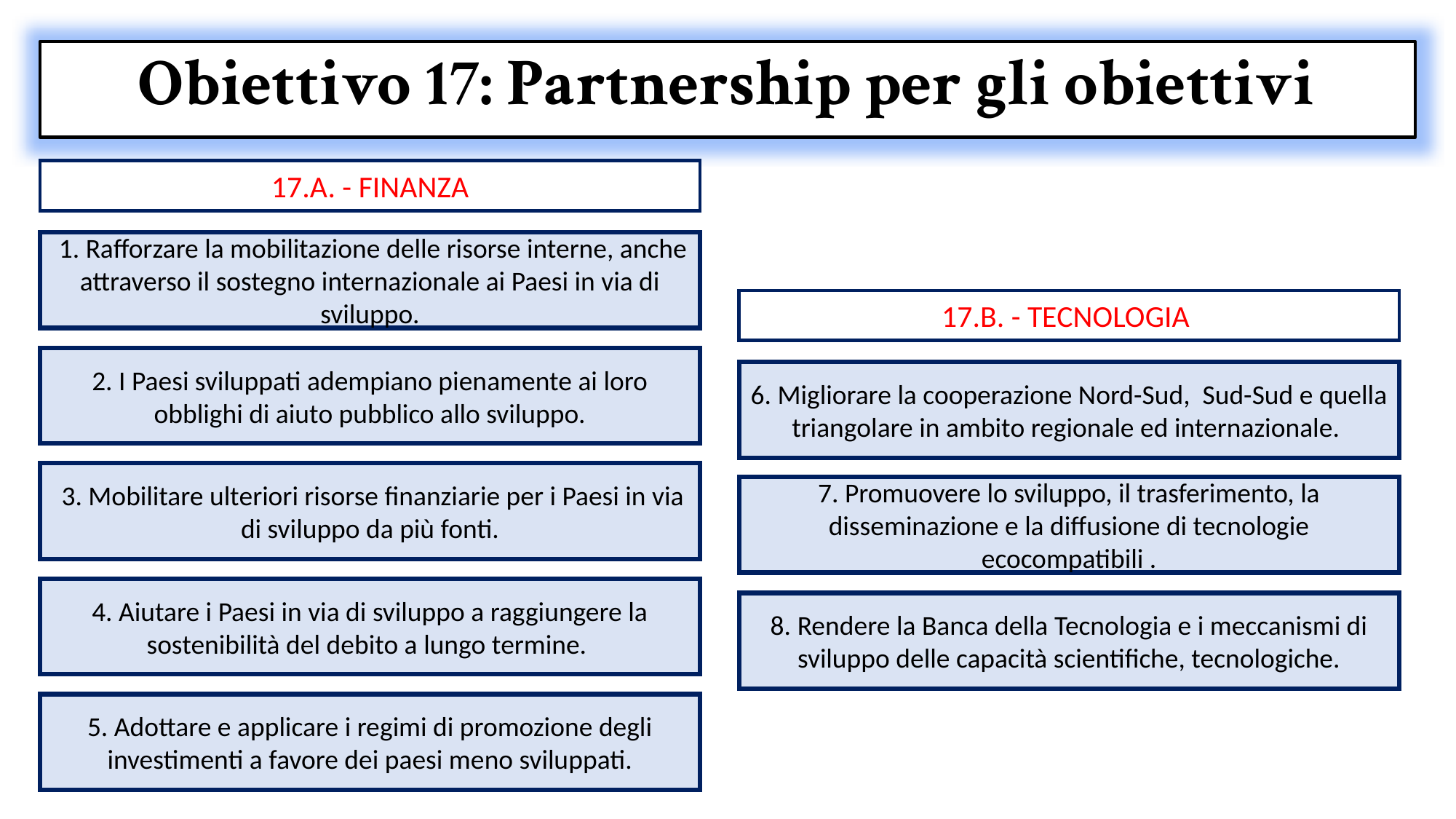

Obiettivo 17: Partnership per gli obiettivi
17.A. - FINANZA
 1. Rafforzare la mobilitazione delle risorse interne, anche attraverso il sostegno internazionale ai Paesi in via di sviluppo.
17.B. - TECNOLOGIA
2. I Paesi sviluppati adempiano pienamente ai loro obblighi di aiuto pubblico allo sviluppo.
6. Migliorare la cooperazione Nord-Sud,  Sud-Sud e quella triangolare in ambito regionale ed internazionale.
 3. Mobilitare ulteriori risorse finanziarie per i Paesi in via di sviluppo da più fonti.
7. Promuovere lo sviluppo, il trasferimento, la disseminazione e la diffusione di tecnologie ecocompatibili .
4. Aiutare i Paesi in via di sviluppo a raggiungere la sostenibilità del debito a lungo termine.
8. Rendere la Banca della Tecnologia e i meccanismi di sviluppo delle capacità scientifiche, tecnologiche.
5. Adottare e applicare i regimi di promozione degli investimenti a favore dei paesi meno sviluppati.